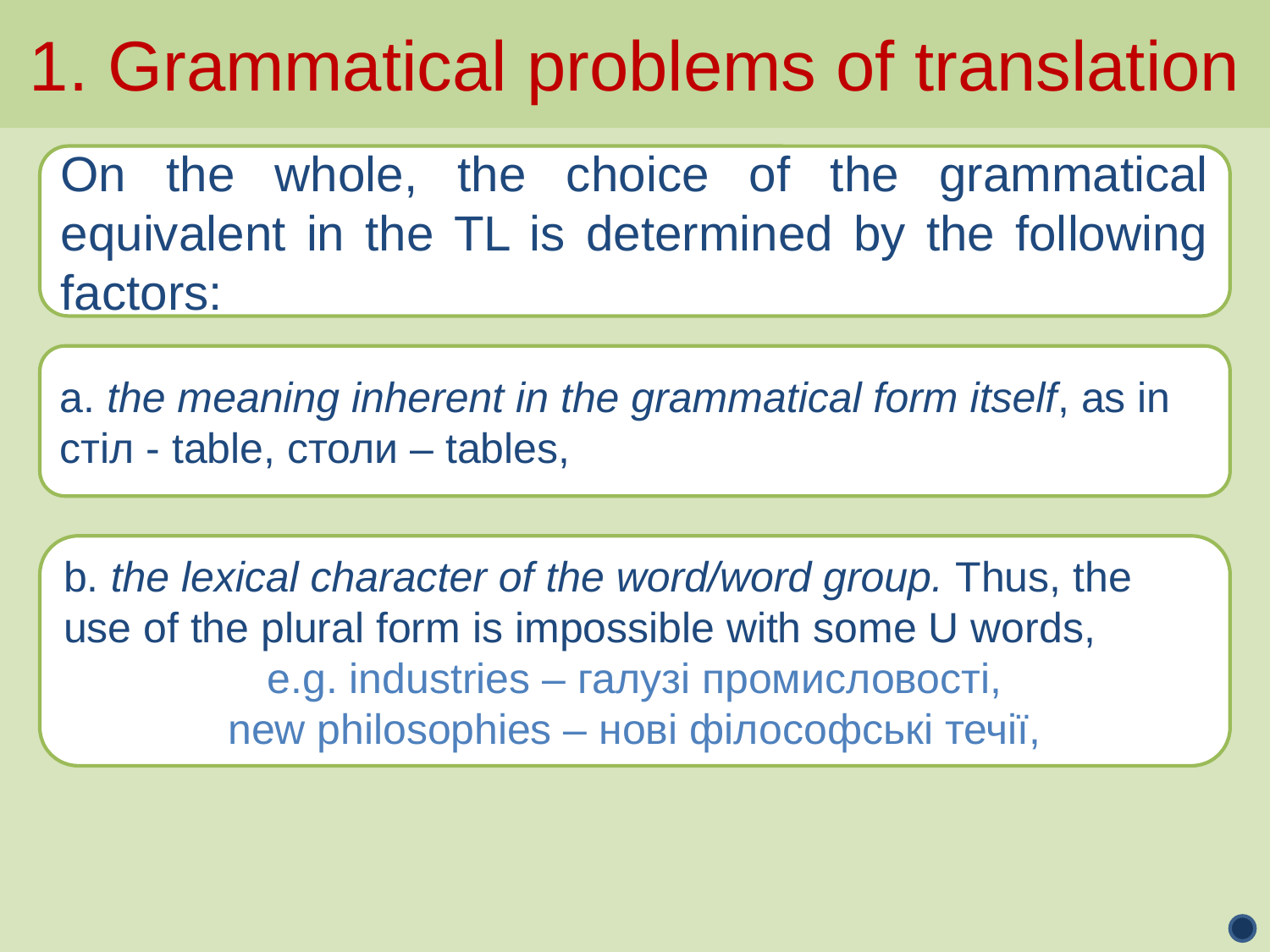

1. Grammatical problems of translation
On the whole, the choice of the grammatical equivalent in the TL is determined by the following factors:
a. the meaning inherent in the grammatical form itself, as in  стіл - table, столи – tables,
b. the lexical character of the word/word group. Thus, the use of the plural form is impossible with some U words,
e.g. industries – галузі промисловості,
new philosophies – нові філософські течії,